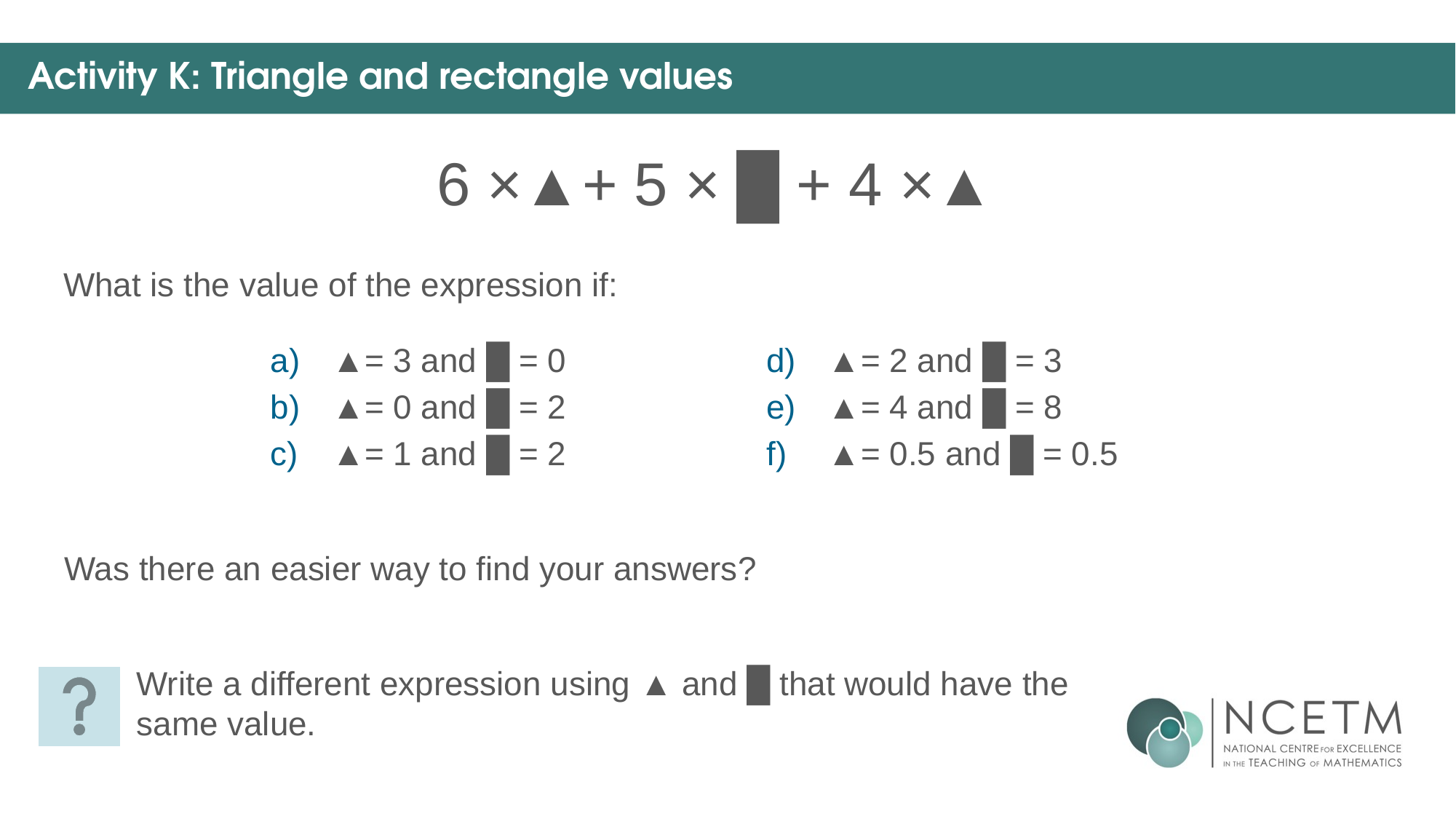

Activity K: Triangle and rectangle values
6 ×▲+ 5 × █ + 4 ×▲
What is the value of the expression if:
▲= 3 and █ = 0
▲= 0 and █ = 2
▲= 1 and █ = 2
▲= 2 and █ = 3
▲= 4 and █ = 8
▲= 0.5 and █ = 0.5
Was there an easier way to find your answers?
Write a different expression using ▲ and █ that would have the same value.